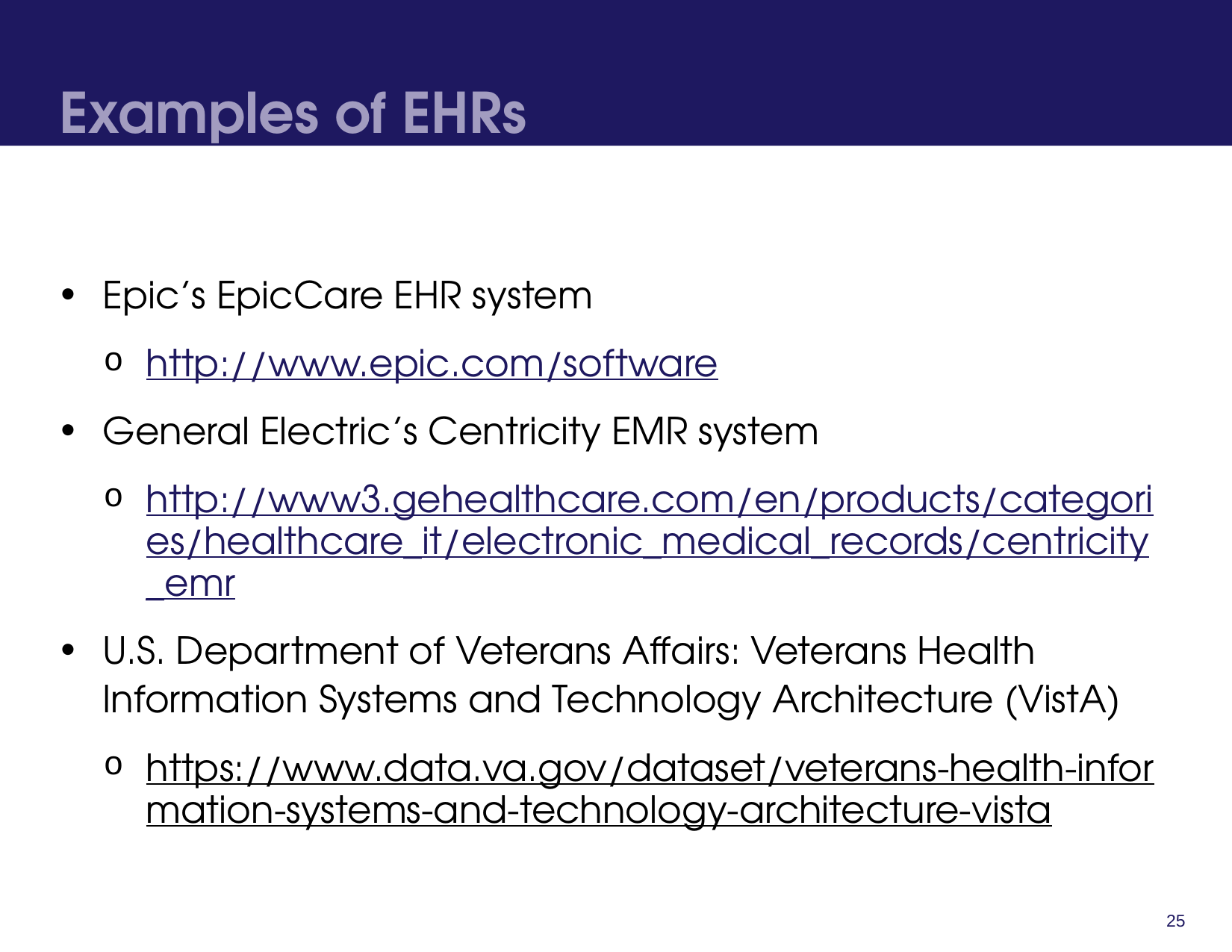

# Examples of EHRs
Epic’s EpicCare EHR system
http://www.epic.com/software
General Electric’s Centricity EMR system
http://www3.gehealthcare.com/en/products/categories/healthcare_it/electronic_medical_records/centricity_emr
U.S. Department of Veterans Affairs: Veterans Health Information Systems and Technology Architecture (VistA)
https://www.data.va.gov/dataset/veterans-health-information-systems-and-technology-architecture-vista
25